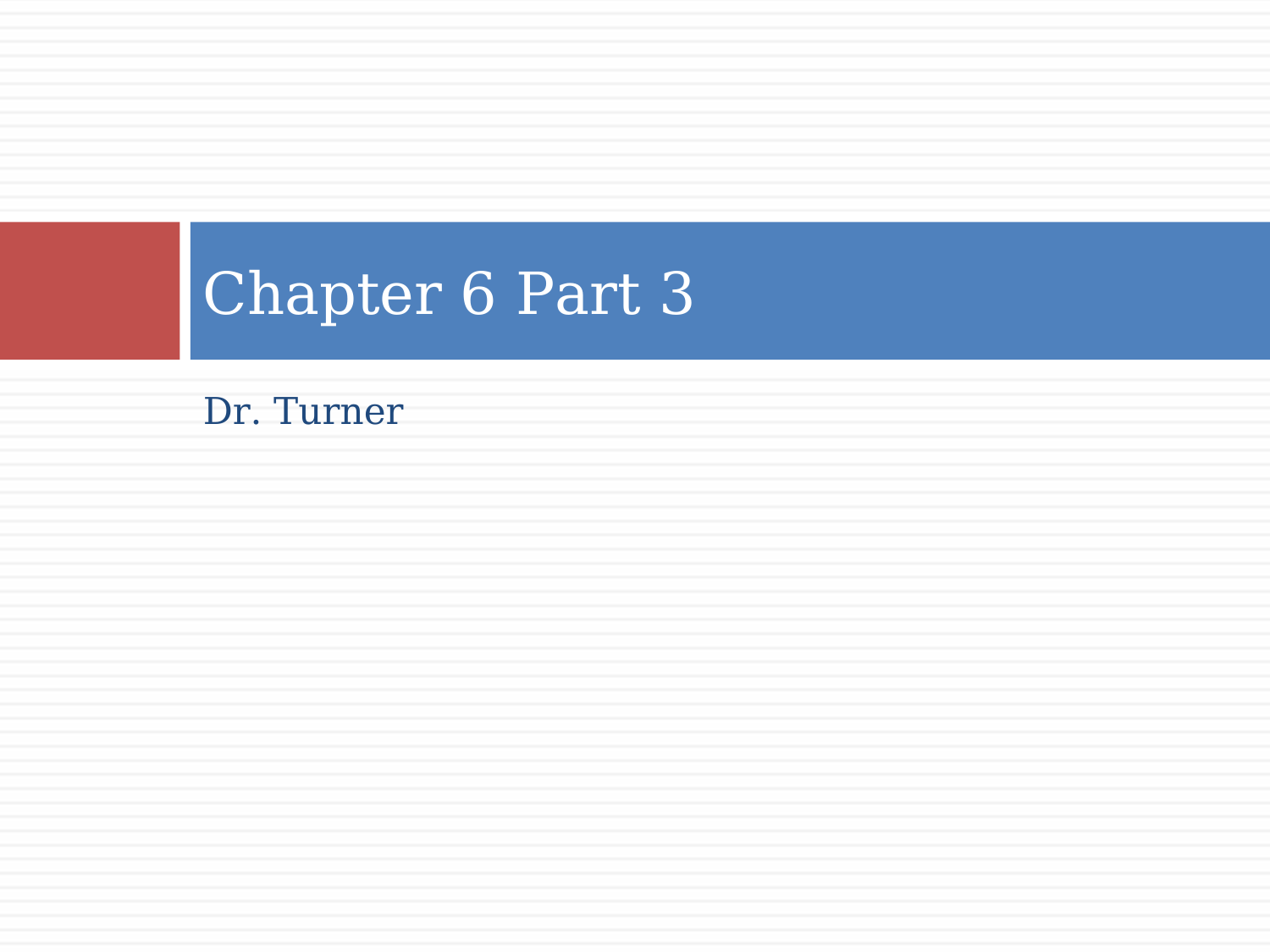

# Chapter 6 Part 3
Dr. Turner